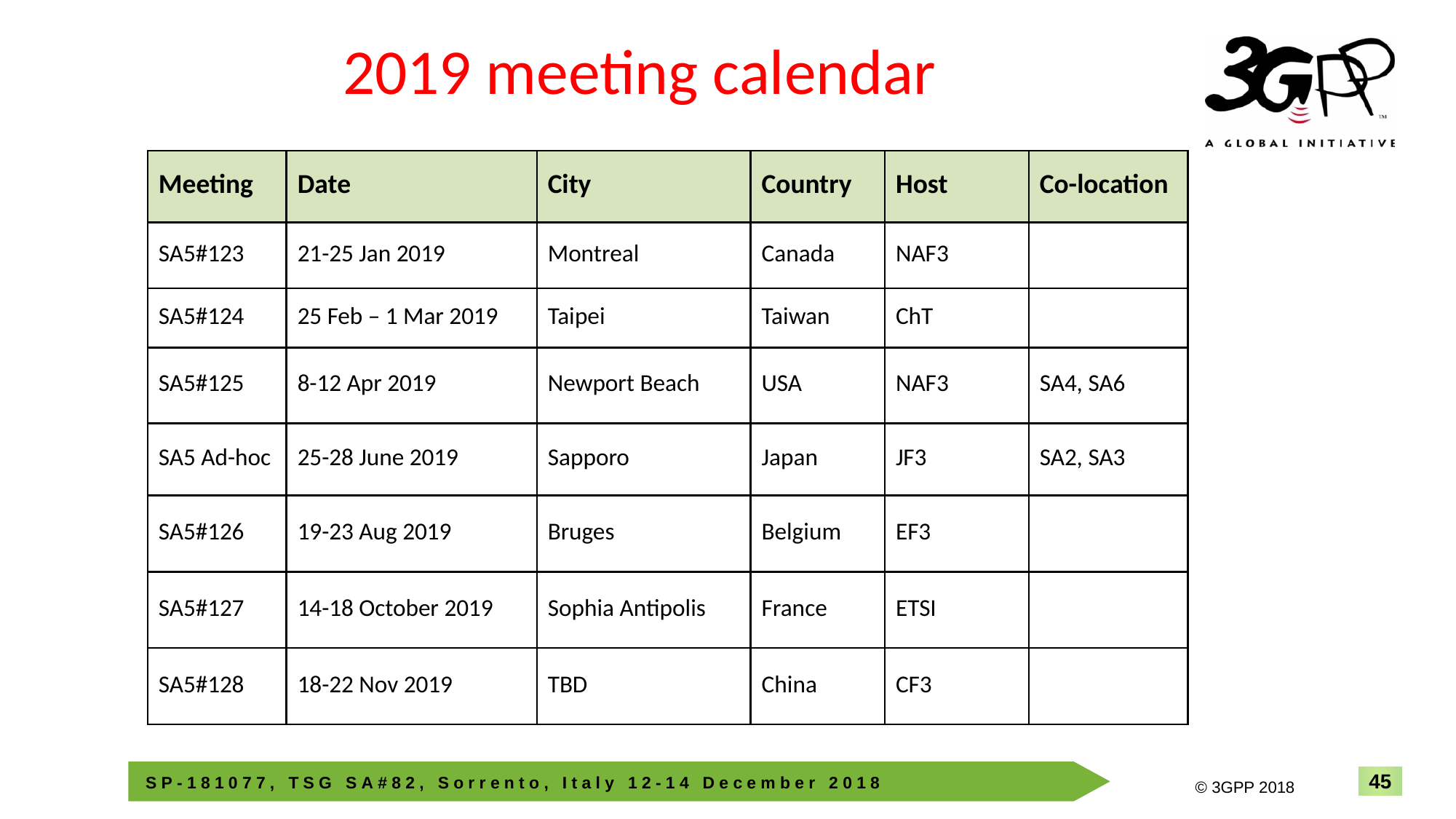

# 2019 meeting calendar
| Meeting | Date | City | Country | Host | Co-location |
| --- | --- | --- | --- | --- | --- |
| SA5#123 | 21-25 Jan 2019 | Montreal | Canada | NAF3 |  |
| SA5#124 | 25 Feb – 1 Mar 2019 | Taipei | Taiwan | ChT |  |
| SA5#125 | 8-12 Apr 2019 | Newport Beach | USA | NAF3 | SA4, SA6 |
| SA5 Ad-hoc | 25-28 June 2019 | Sapporo | Japan | JF3 | SA2, SA3 |
| SA5#126 | 19-23 Aug 2019 | Bruges | Belgium | EF3 |  |
| SA5#127 | 14-18 October 2019 | Sophia Antipolis | France | ETSI |  |
| SA5#128 | 18-22 Nov 2019 | TBD | China | CF3 |  |